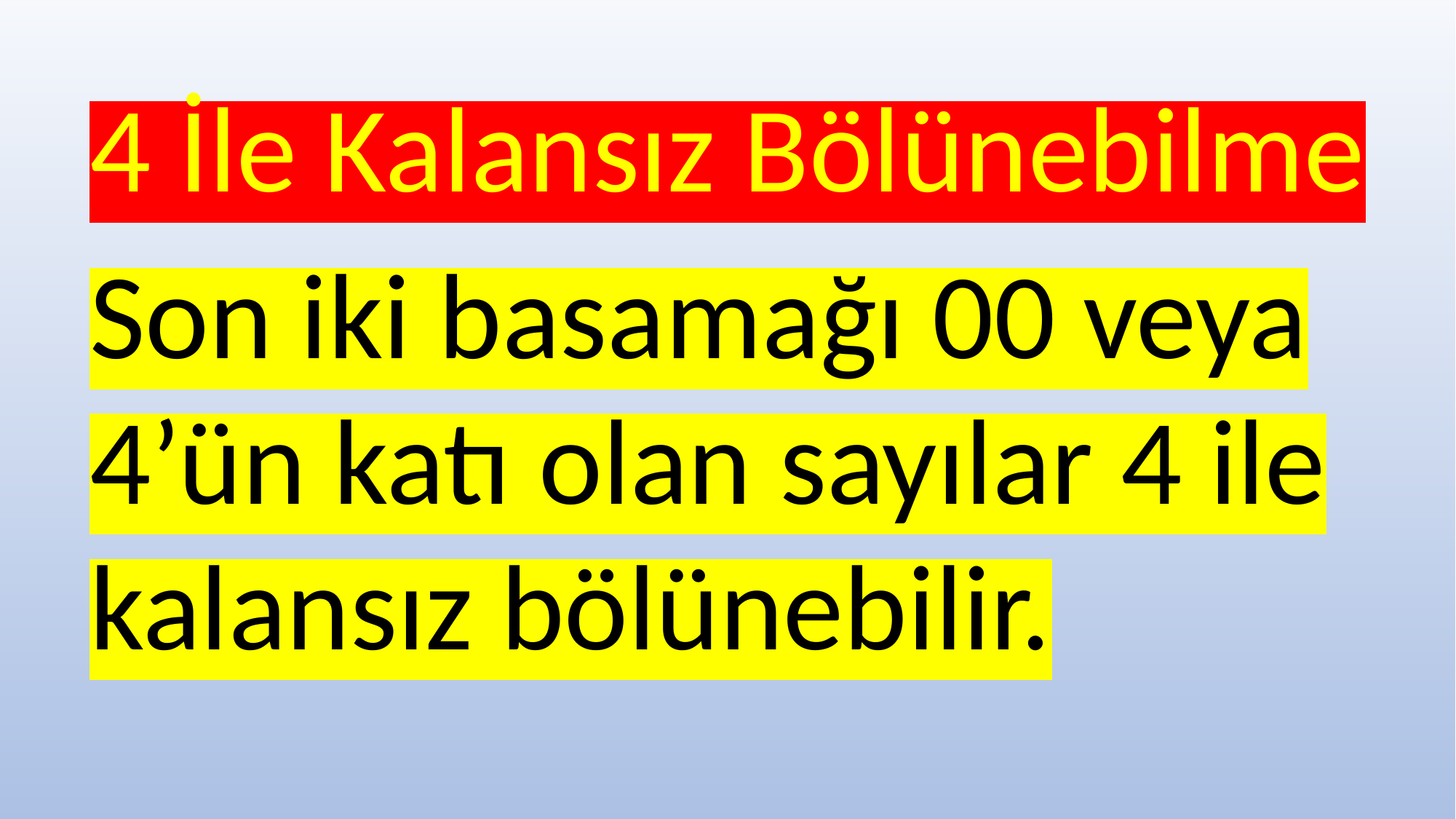

4 İle Kalansız Bölünebilme
Son iki basamağı 00 veya 4’ün katı olan sayılar 4 ile kalansız bölünebilir.